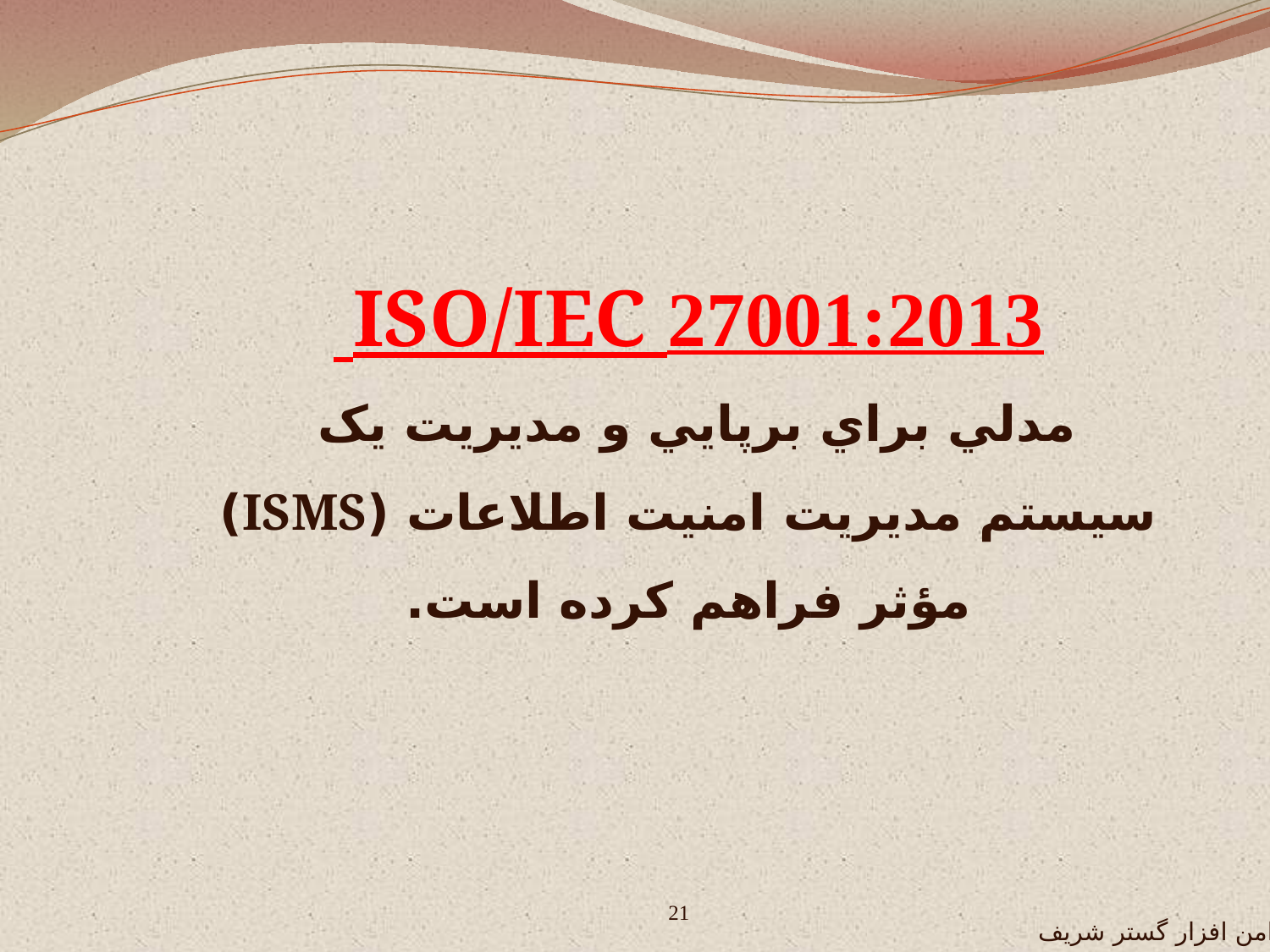

ISO/IEC 27001:2013
مدلي براي برپايي و مديريت يک
سيستم مديريت امنيت اطلاعات (ISMS) مؤثر فراهم کرده است.